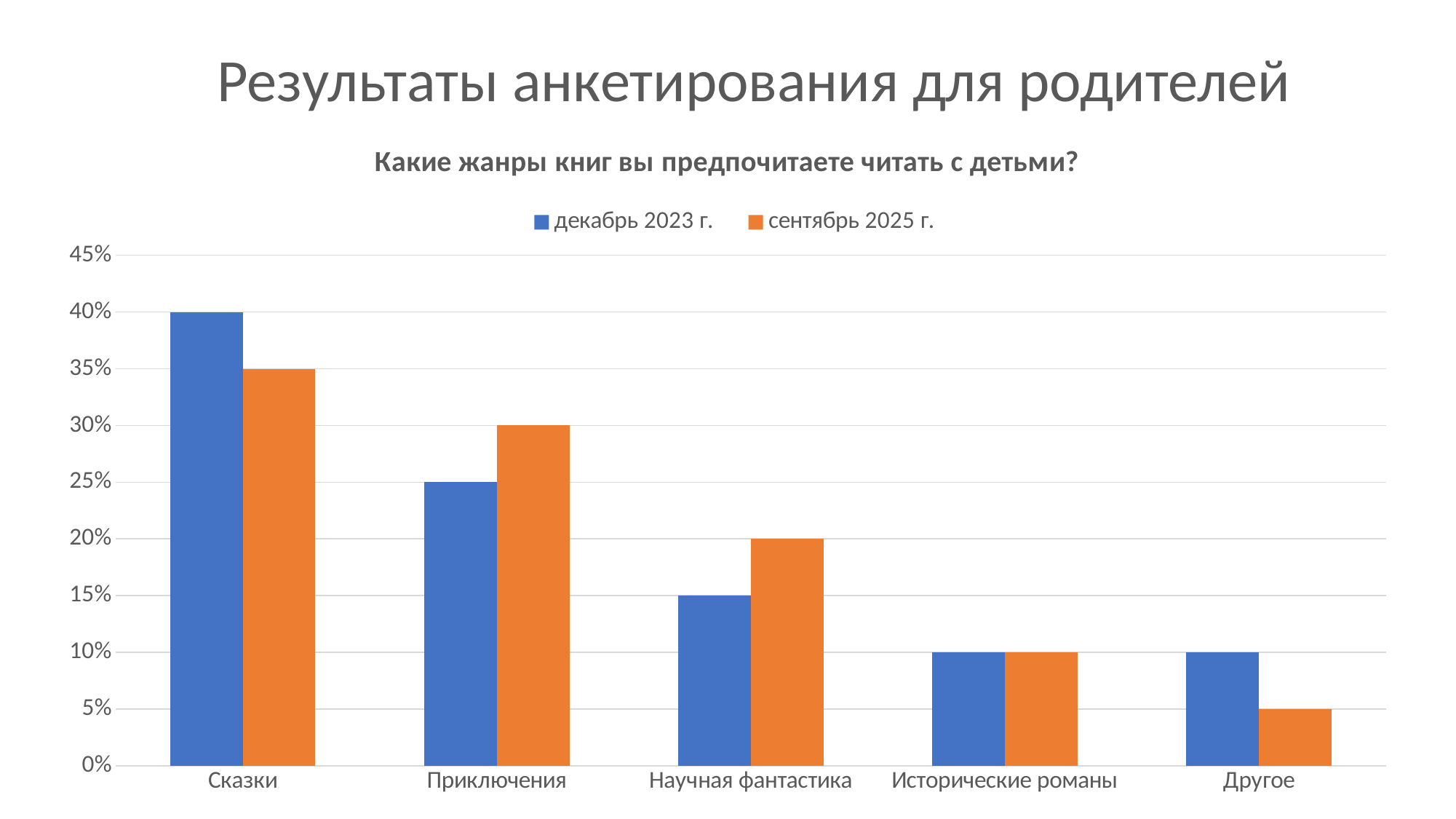

# Результаты анкетирования для родителей

### Chart: Какие жанры книг вы предпочитаете читать с детьми?

| Category | декабрь 2023 г. | сентябрь 2025 г. |
|---|---|---|
| Сказки | 0.4 | 0.35 |
| Приключения | 0.25 | 0.3 |
| Научная фантастика | 0.15 | 0.2 |
| Исторические романы | 0.1 | 0.1 |
| Другое | 0.1 | 0.05 |